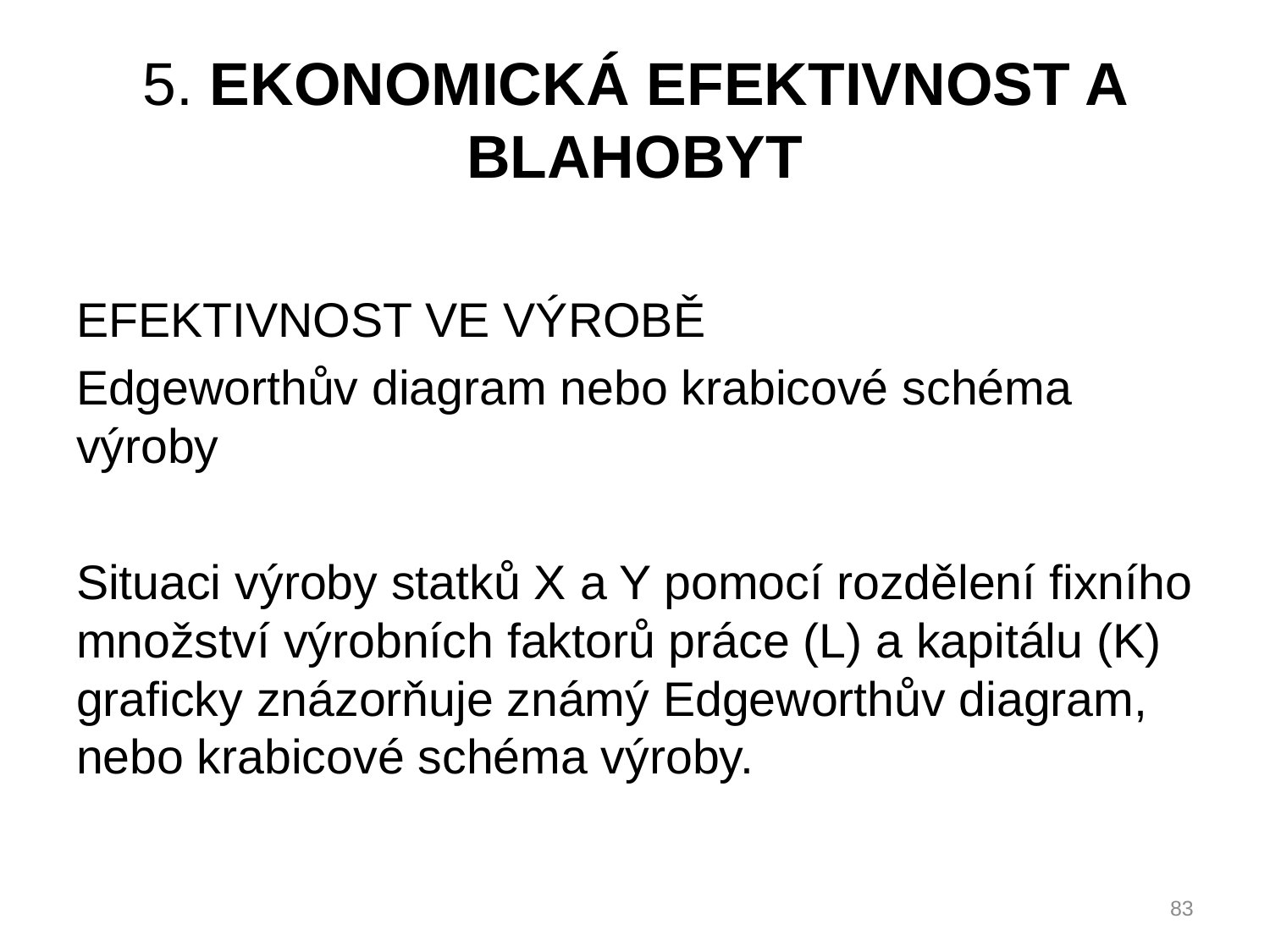

# 5. Ekonomická efektivnost a blahobyt

EFEKTIVNOST VE VÝROBĚ
Edgeworthův diagram nebo krabicové schéma výroby

Situaci výroby statků X a Y pomocí rozdělení fixního množství výrobních faktorů práce (L) a kapitálu (K) graficky znázorňuje známý Edgeworthův diagram, nebo krabicové schéma výroby.
83